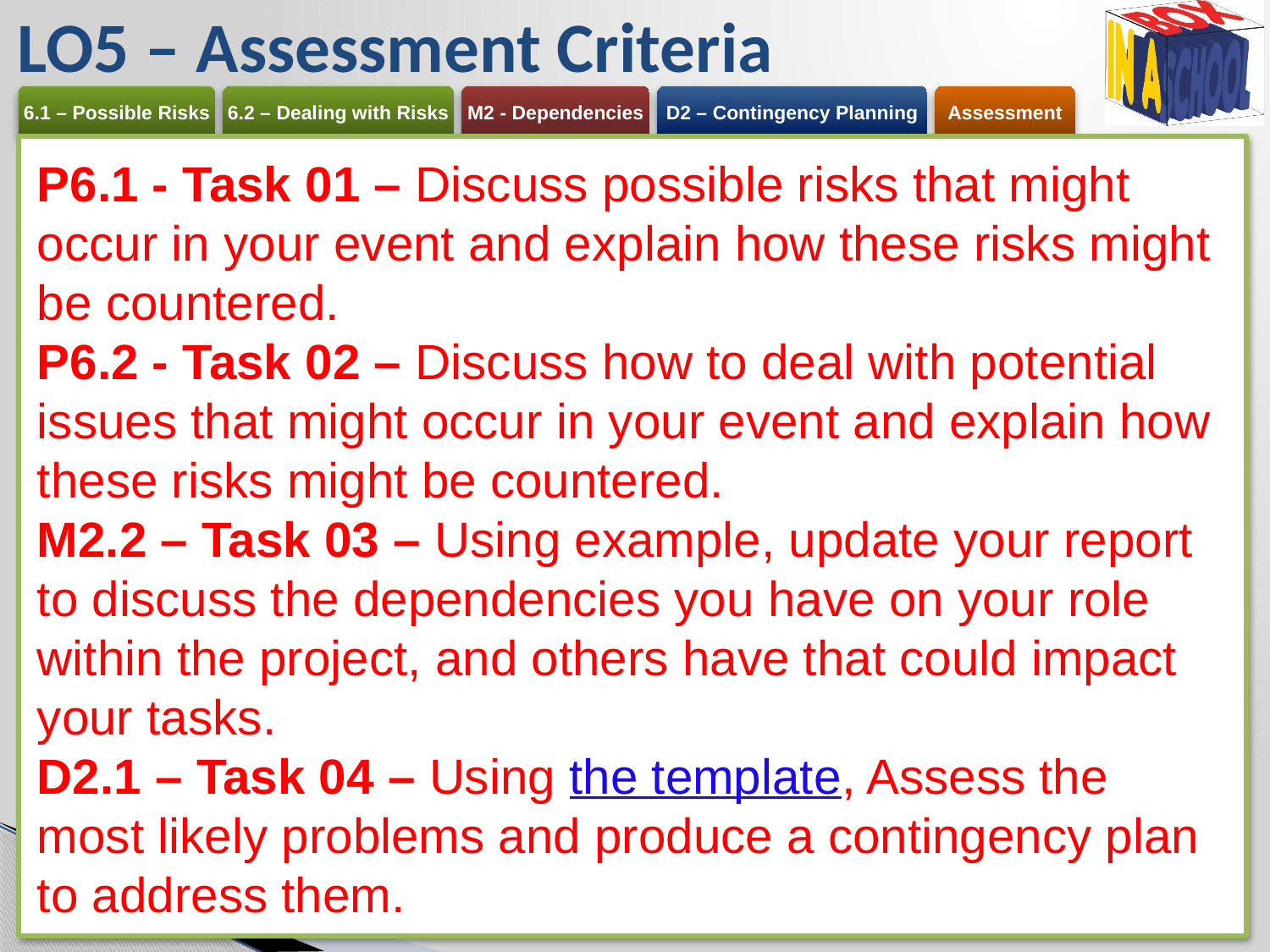

# LO5 – Assessment Criteria
P6.1 - Task 01 – Discuss possible risks that might occur in your event and explain how these risks might be countered.
P6.2 - Task 02 – Discuss how to deal with potential issues that might occur in your event and explain how these risks might be countered.
M2.2 – Task 03 – Using example, update your report to discuss the dependencies you have on your role within the project, and others have that could impact your tasks.
D2.1 – Task 04 – Using the template, Assess the most likely problems and produce a contingency plan to address them.